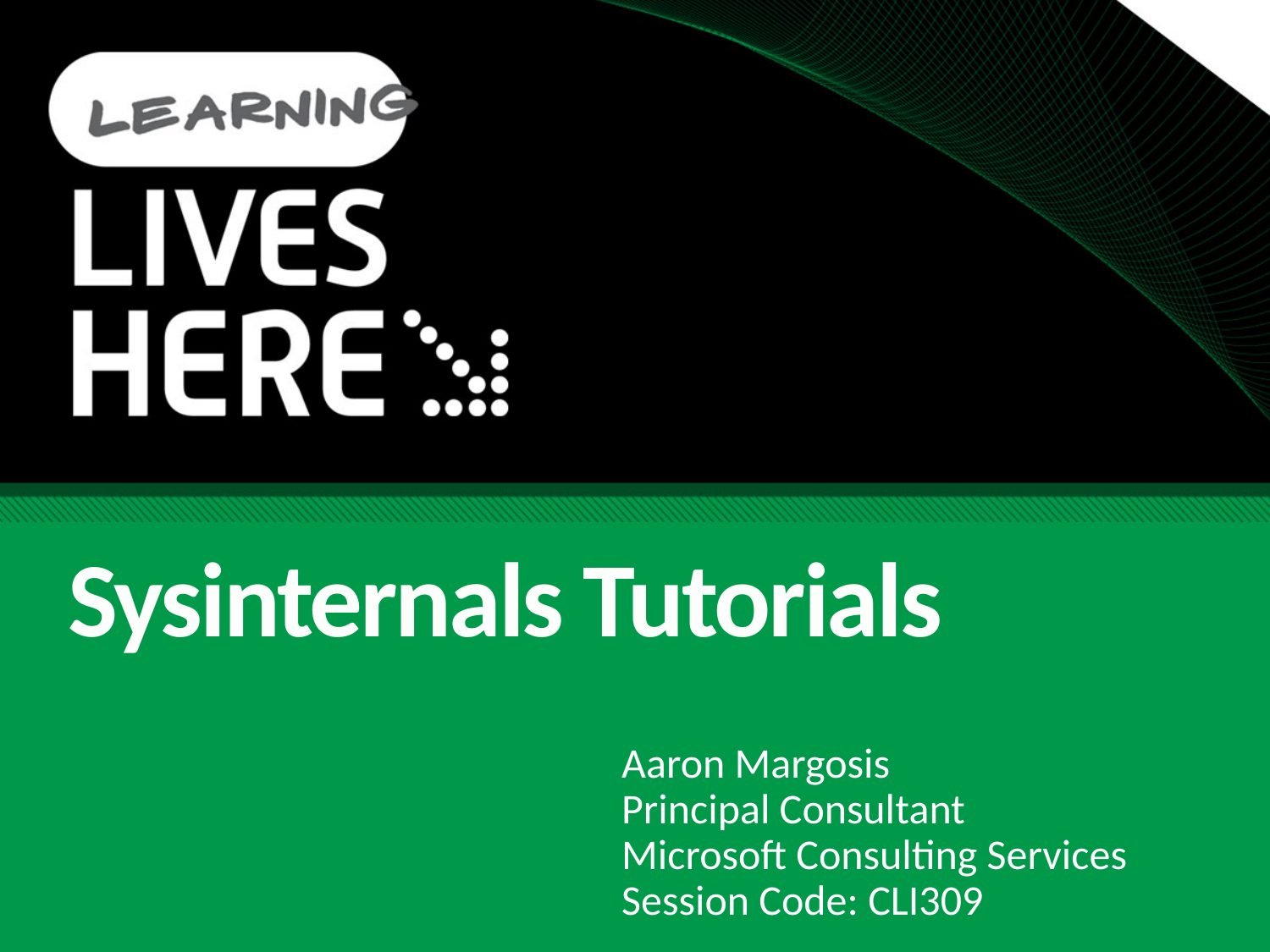

# Sysinternals Tutorials
Aaron Margosis
Principal Consultant
Microsoft Consulting Services
Session Code: CLI309